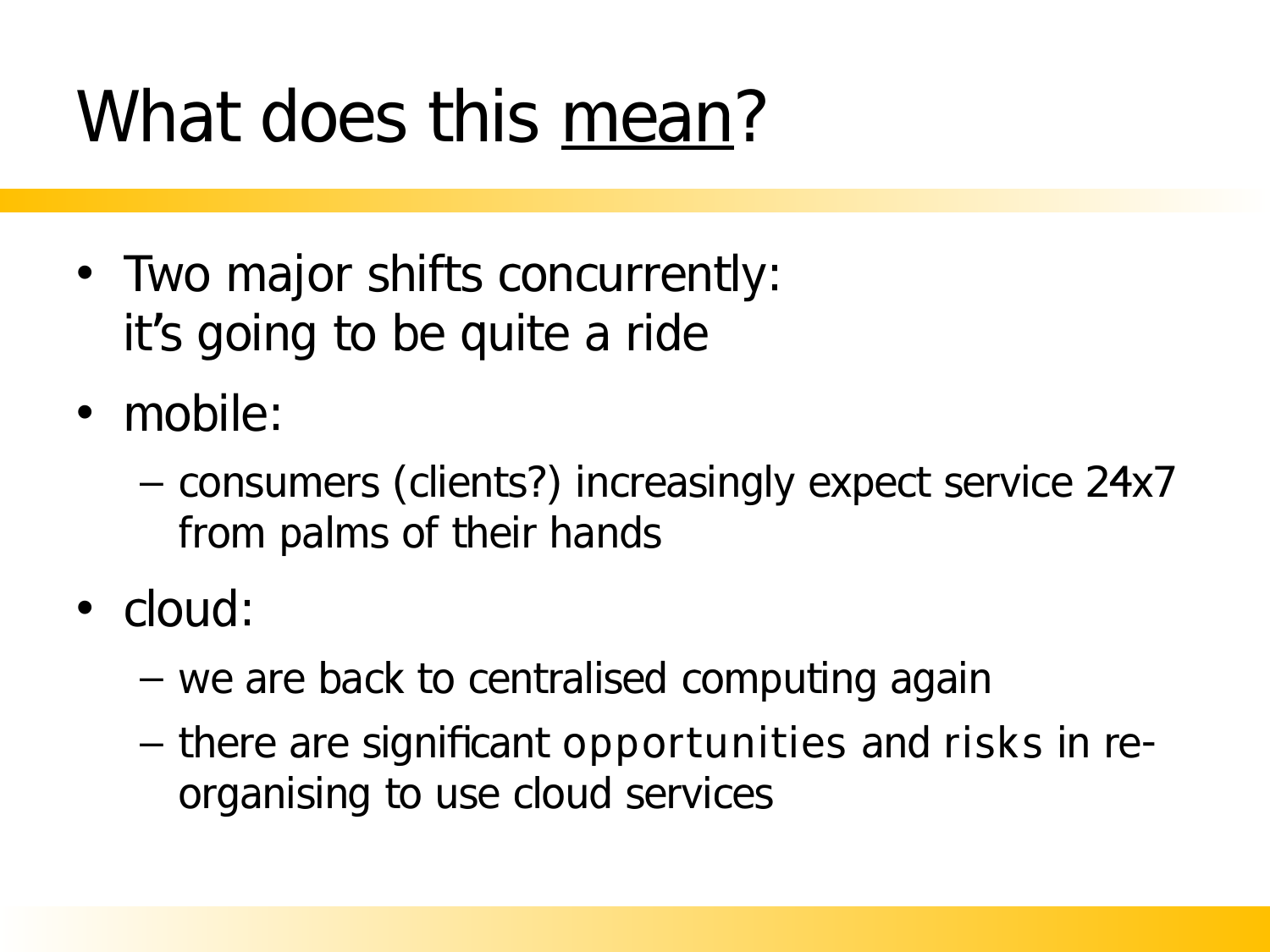

# What does this mean?
Two major shifts concurrently:
it’s going to be quite a ride
mobile:
consumers (clients?) increasingly expect service 24x7 from palms of their hands
cloud:
we are back to centralised computing again
there are significant opportunities and risks in re-organising to use cloud services